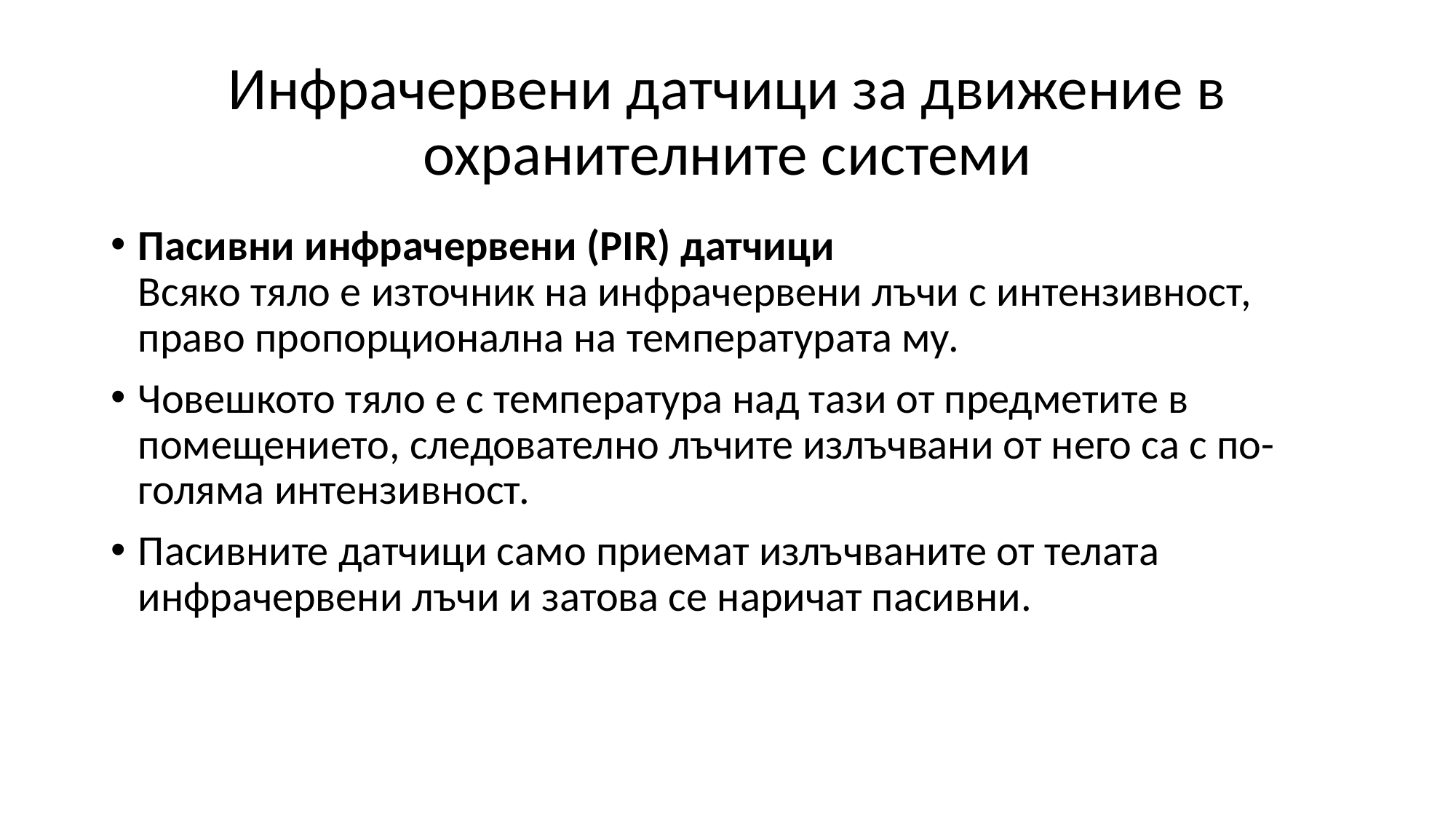

# Инфрачервени датчици за движение в охранителните системи
Пасивни инфрачервени (PIR) датчици
Всяко тяло е източник на инфрачервени лъчи с интензивност, право пропорционална на температурата му.
Човешкото тяло е с температура над тази от предметите в помещението, следователно лъчите излъчвани от него са с по-голяма интензивност.
Пасивните датчици само приемат излъчваните от телата  инфрачервени лъчи и затова се наричат пасивни.